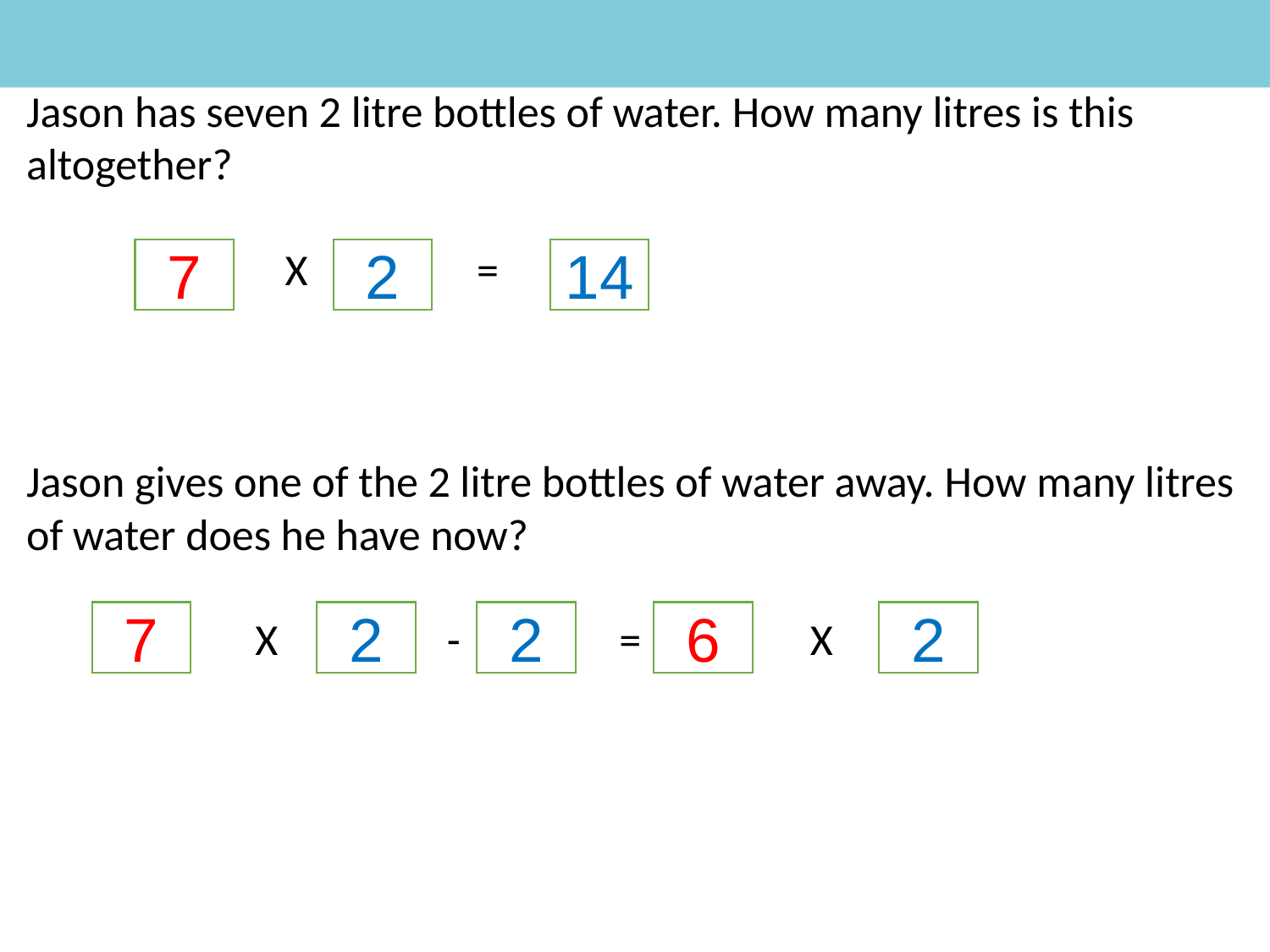

Jason has seven 2 litre bottles of water. How many litres is this altogether?

                          X                 =

Jason gives one of the 2 litre bottles of water away. How many litres of water does he have now?

                       X                 -                =                 X

7
2
14
2
6
2
2
7